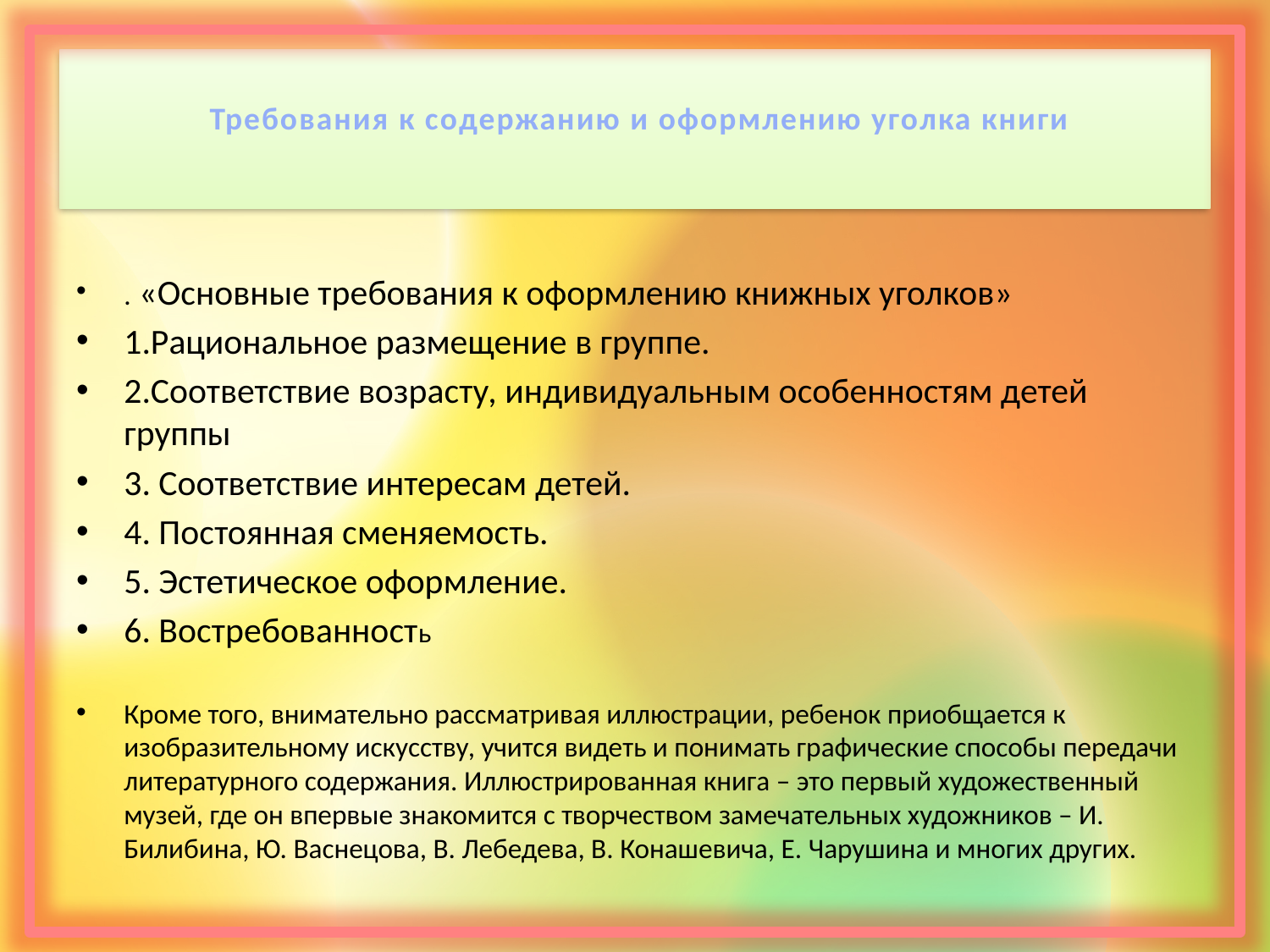

# Требования к содержанию и оформлению уголка книги

. «Основные требования к оформлению книжных уголков»
1.Рациональное размещение в группе.
2.Соответствие возрасту, индивидуальным особенностям детей группы
3. Соответствие интересам детей.
4. Постоянная сменяемость.
5. Эстетическое оформление.
6. Востребованность

Кроме того, внимательно рассматривая иллюстрации, ребенок приобщается к изобразительному искусству, учится видеть и понимать графические способы передачи литературного содержания. Иллюстрированная книга – это первый художественный музей, где он впервые знакомится с творчеством замечательных художников – И. Билибина, Ю. Васнецова, В. Лебедева, В. Конашевича, Е. Чарушина и многих других.